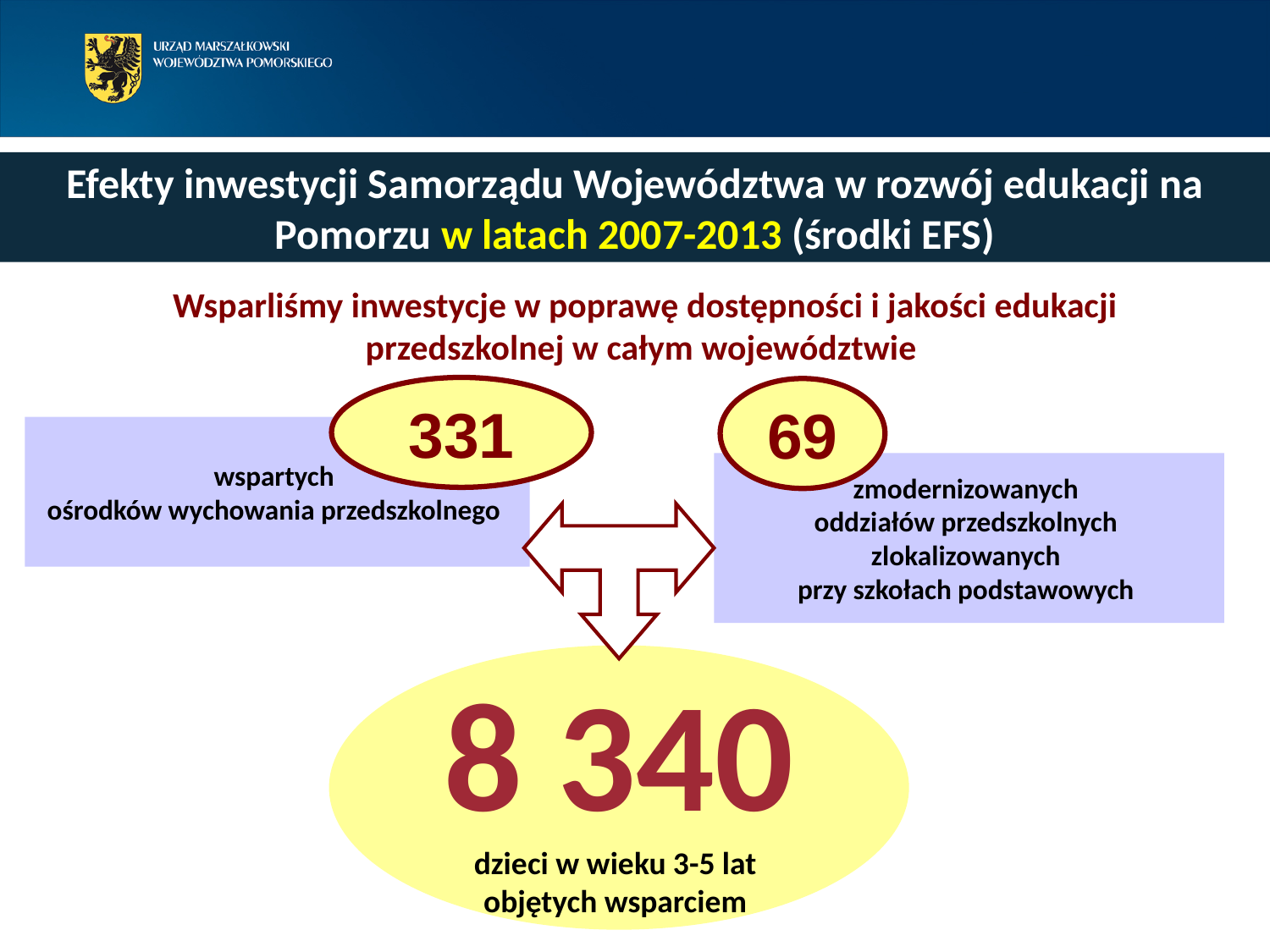

Efekty inwestycji Samorządu Województwa w rozwój edukacji na Pomorzu w latach 2007-2013 (środki EFS)

Wsparliśmy inwestycje w poprawę dostępności i jakości edukacji przedszkolnej w całym województwie
331
69
wspartych
ośrodków wychowania przedszkolnego
zmodernizowanych
oddziałów przedszkolnych
zlokalizowanych
przy szkołach podstawowych

8 340
dzieci w wieku 3-5 lat
objętych wsparciem